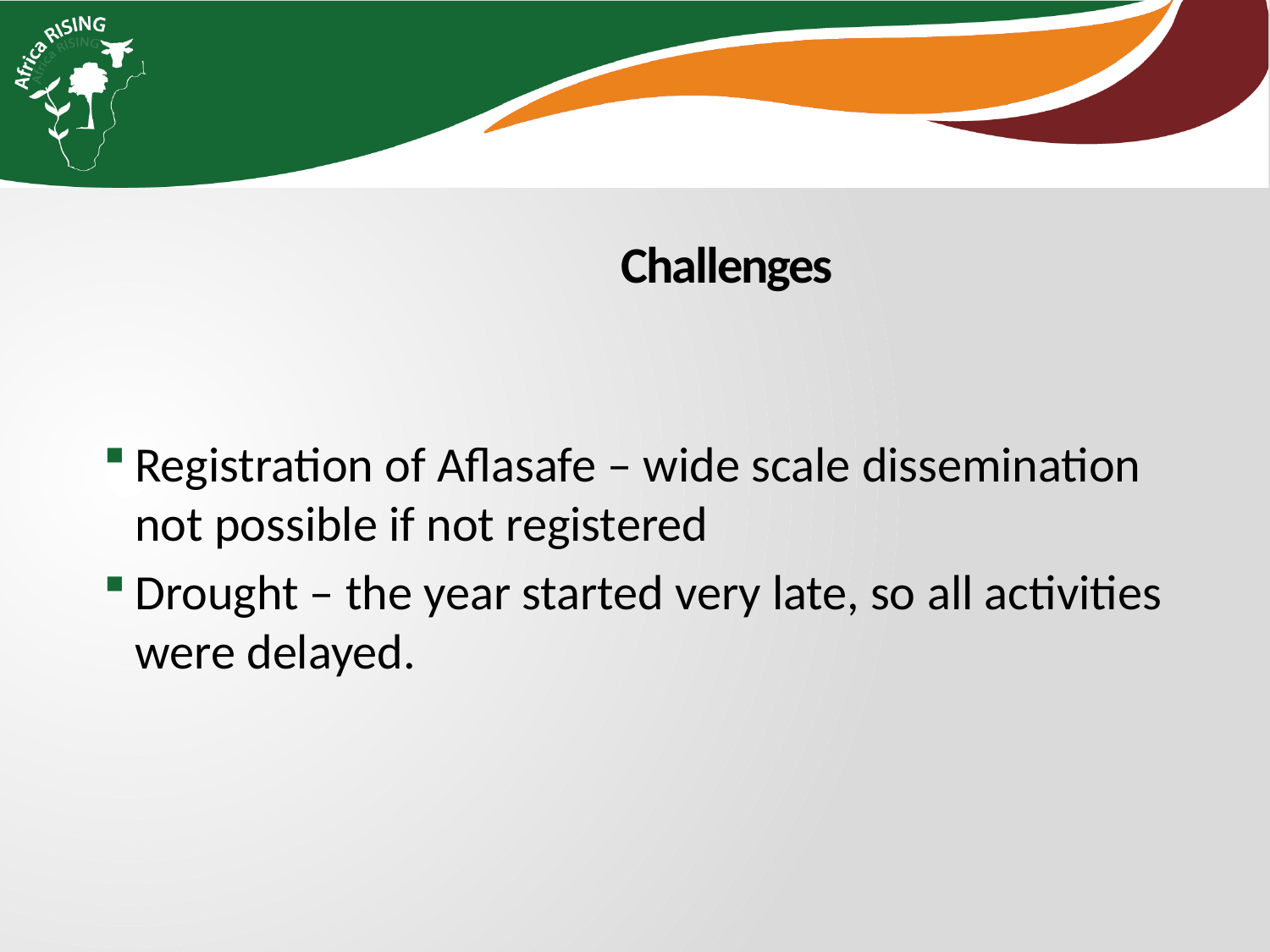

# Challenges
Registration of Aflasafe – wide scale dissemination not possible if not registered
Drought – the year started very late, so all activities were delayed.